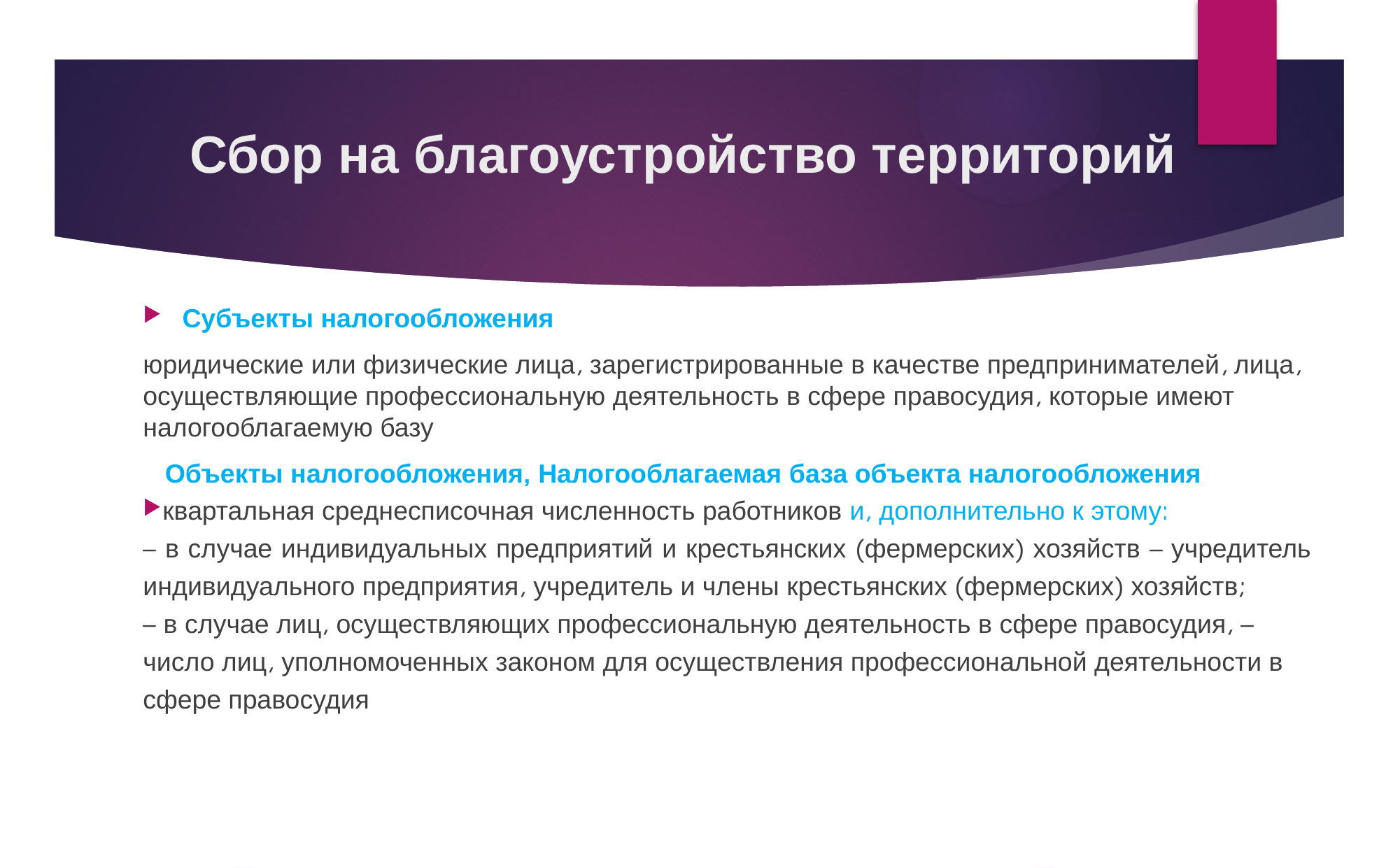

# Сбор на благоустройство территорий
Субъекты налогообложения
юридические или физические лица, зарегистрированные в качестве предпринимателей, лица, осуществляющие профессиональную деятельность в сфере правосудия, которые имеют налогооблагаемую базу
   Объекты налогообложения, Налогооблагаемая база объекта налогообложения
квартальная среднесписочная численность работников и, дополнительно к этому:
– в случае индивидуальных предприятий и крестьянских (фермерских) хозяйств – учредитель индивидуального предприятия, учредитель и члены крестьянских (фермерских) хозяйств;
– в случае лиц, осуществляющих профессиональную деятельность в сфере правосудия, – число лиц, уполномоченных законом для осуществления профессиональной деятельности в сфере правосудия